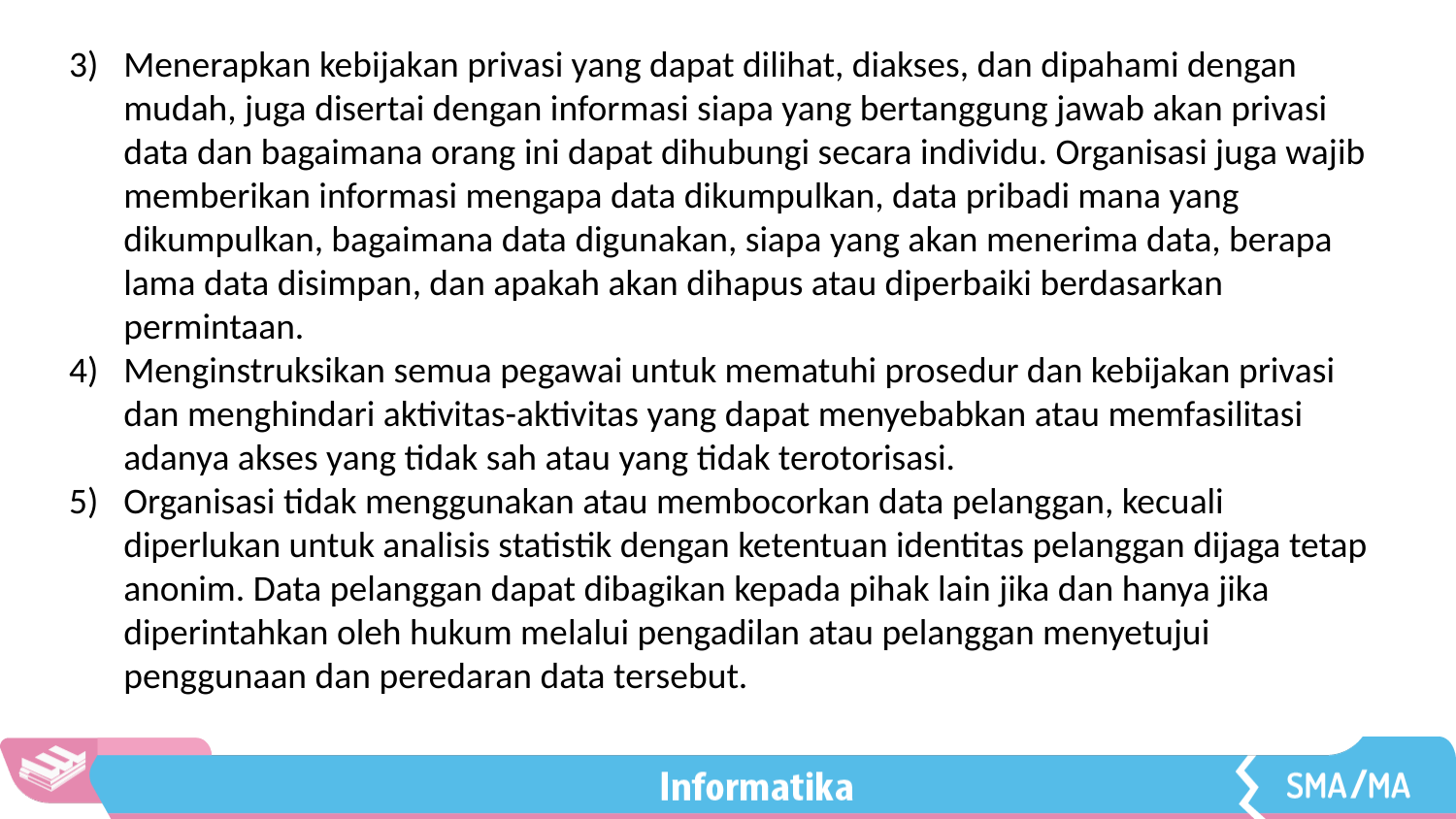

Menerapkan kebijakan privasi yang dapat dilihat, diakses, dan dipahami dengan mudah, juga disertai dengan informasi siapa yang bertanggung jawab akan privasi data dan bagaimana orang ini dapat dihubungi secara individu. Organisasi juga wajib memberikan informasi mengapa data dikumpulkan, data pribadi mana yang dikumpulkan, bagaimana data digunakan, siapa yang akan menerima data, berapa lama data disimpan, dan apakah akan dihapus atau diperbaiki berdasarkan permintaan.
Menginstruksikan semua pegawai untuk mematuhi prosedur dan kebijakan privasi dan menghindari aktivitas-aktivitas yang dapat menyebabkan atau memfasilitasi adanya akses yang tidak sah atau yang tidak terotorisasi.
Organisasi tidak menggunakan atau membocorkan data pelanggan, kecuali diperlukan untuk analisis statistik dengan ketentuan identitas pelanggan dijaga tetap anonim. Data pelanggan dapat dibagikan kepada pihak lain jika dan hanya jika diperintahkan oleh hukum melalui pengadilan atau pelanggan menyetujui penggunaan dan peredaran data tersebut.